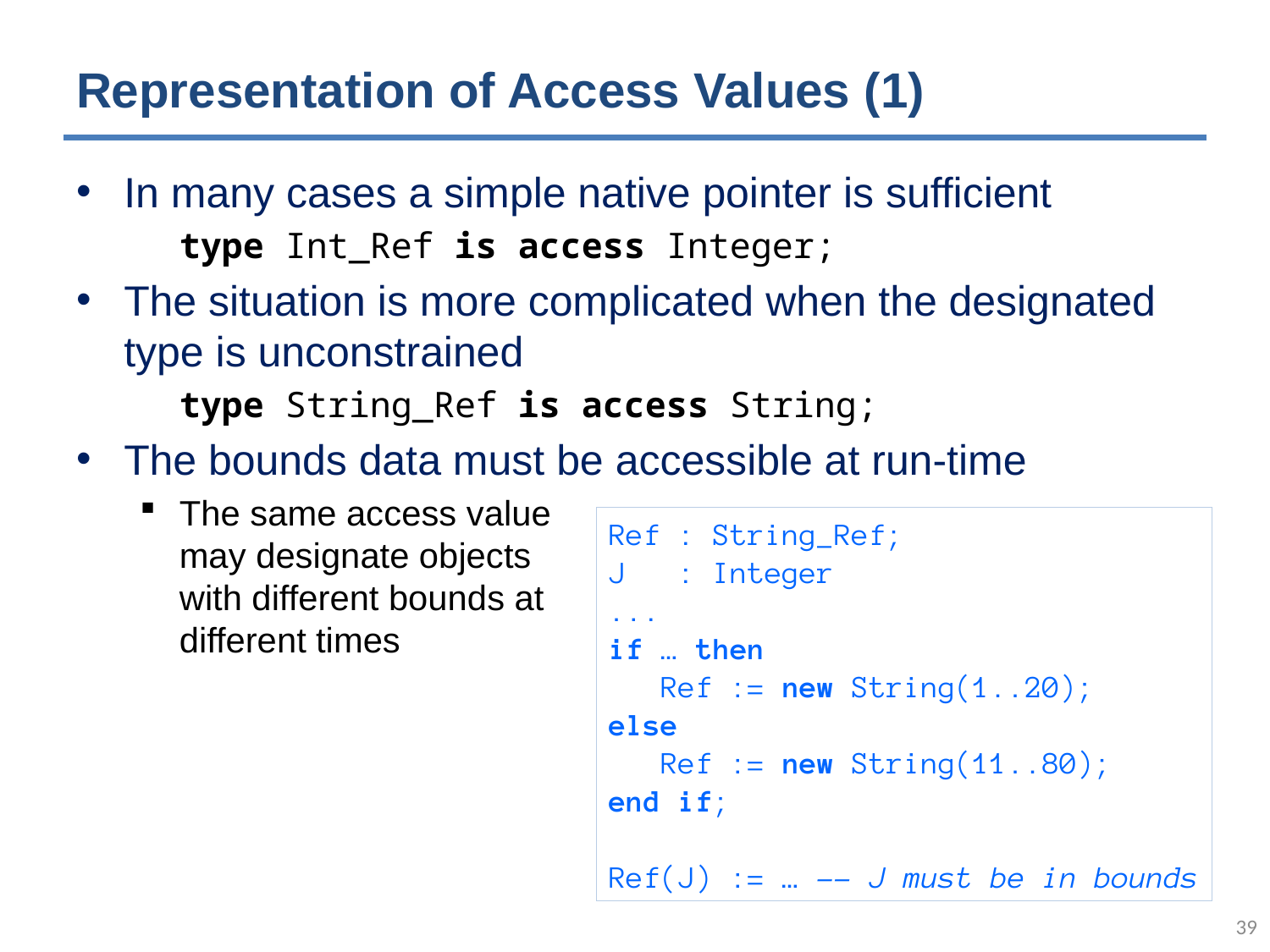

# Representation of Access Values (1)
In many cases a simple native pointer is sufficient
	type Int_Ref is access Integer;
The situation is more complicated when the designated type is unconstrained
	type String_Ref is access String;
The bounds data must be accessible at run-time
The same access value
may designate objects
with different bounds at
different times

Ref : String_Ref;
J   : Integer
...
if … then
   Ref := new String(1..20);
else
   Ref := new String(11..80);
end if;

Ref(J) := … -- J must be in bounds
39